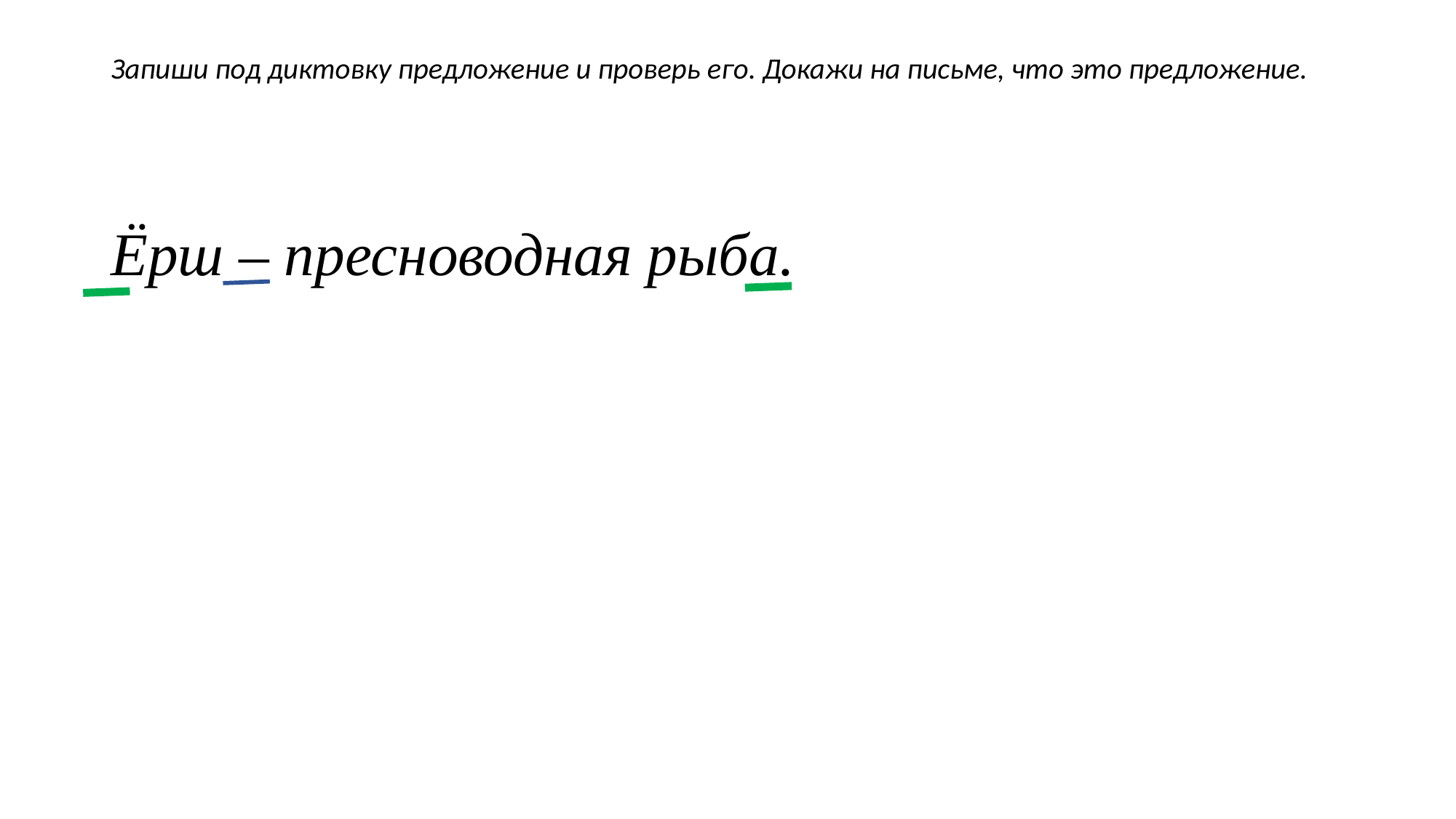

# Запиши под диктовку предложение и проверь его. Докажи на письме, что это предложение.
Ёрш – пресноводная рыба.